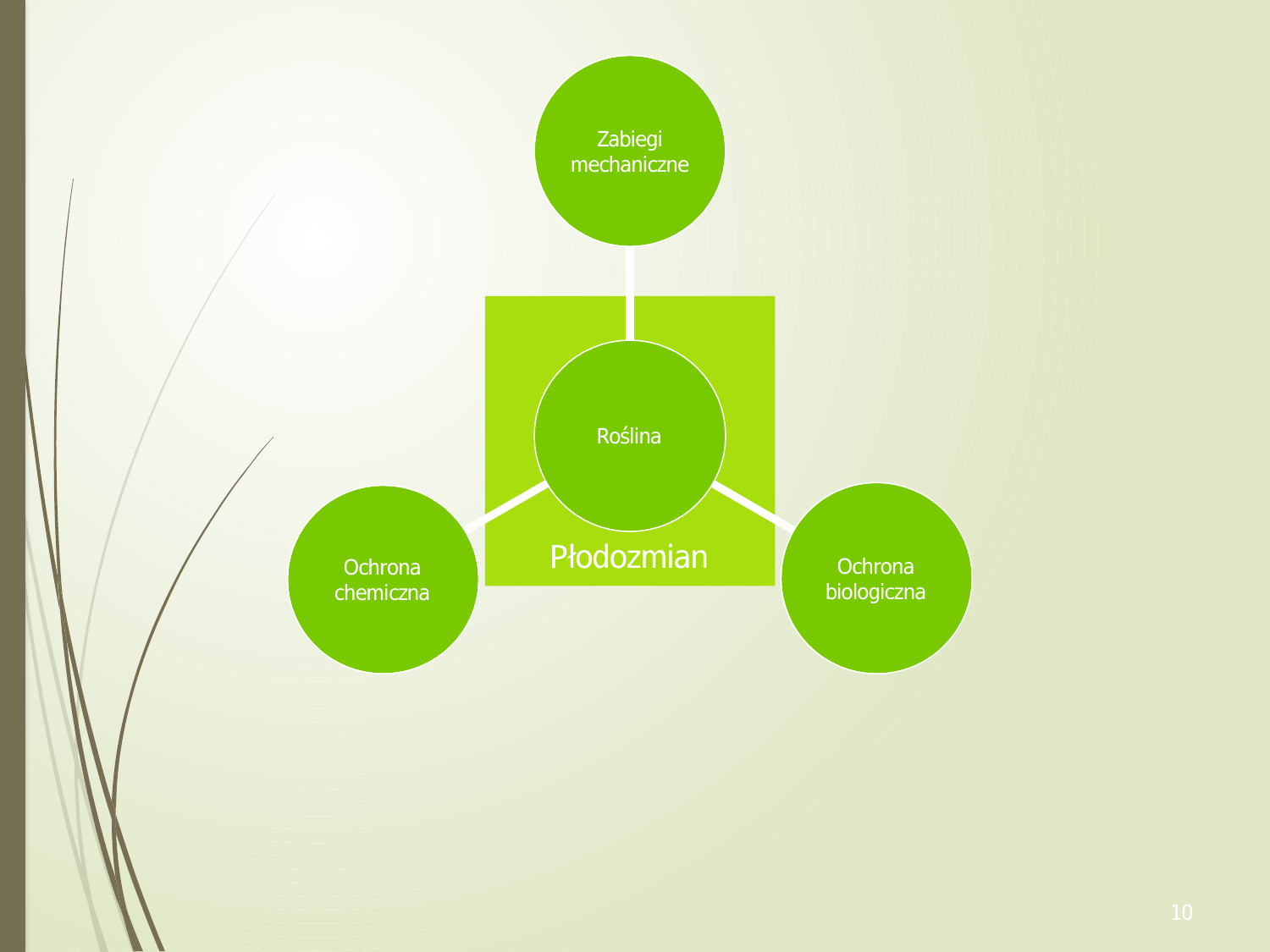

Zabiegi
mechaniczne

Roślina

Płodozmian
Ochrona biologiczna
Ochrona chemiczna
10